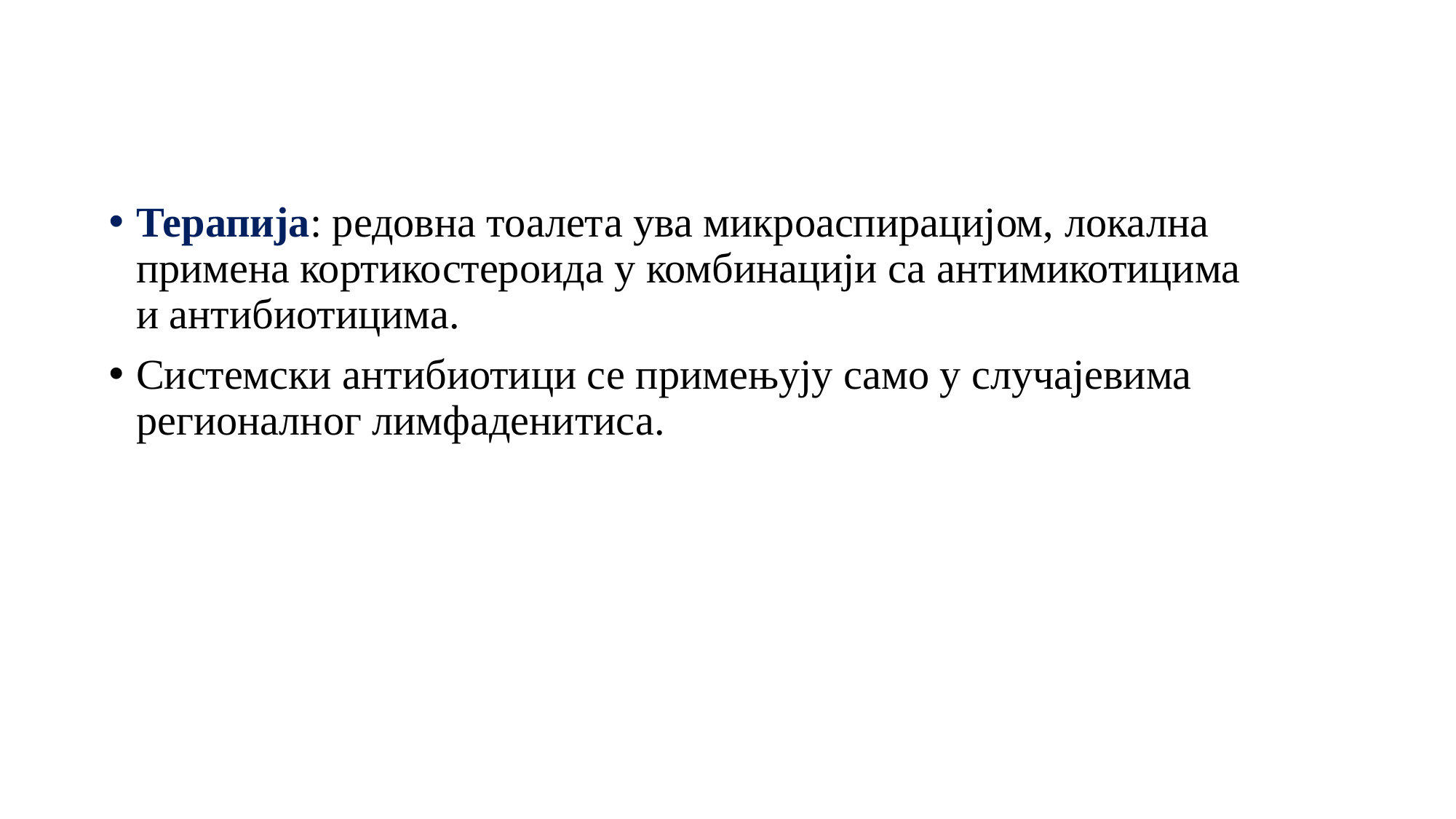

Терапија: редовна тоалета ува микроаспирацијом, локална примена кортикостероида у комбинацији са антимикотицима и антибиотицима.
Системски антибиотици се примењују само у случајевима регионалног лимфаденитиса.